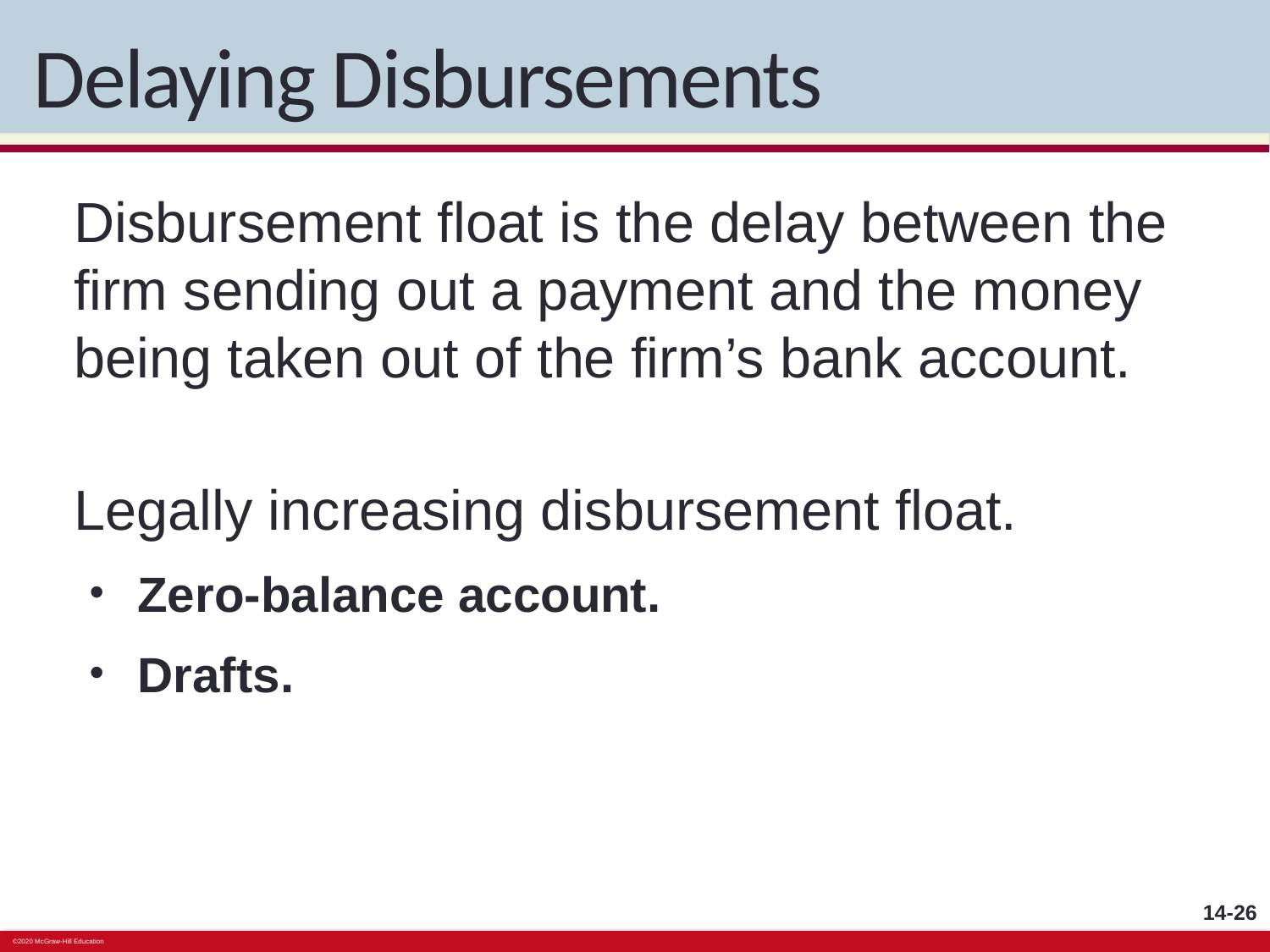

# Delaying Disbursements
Disbursement float is the delay between the firm sending out a payment and the money being taken out of the firm’s bank account.
Legally increasing disbursement float.
Zero-balance account.
Drafts.